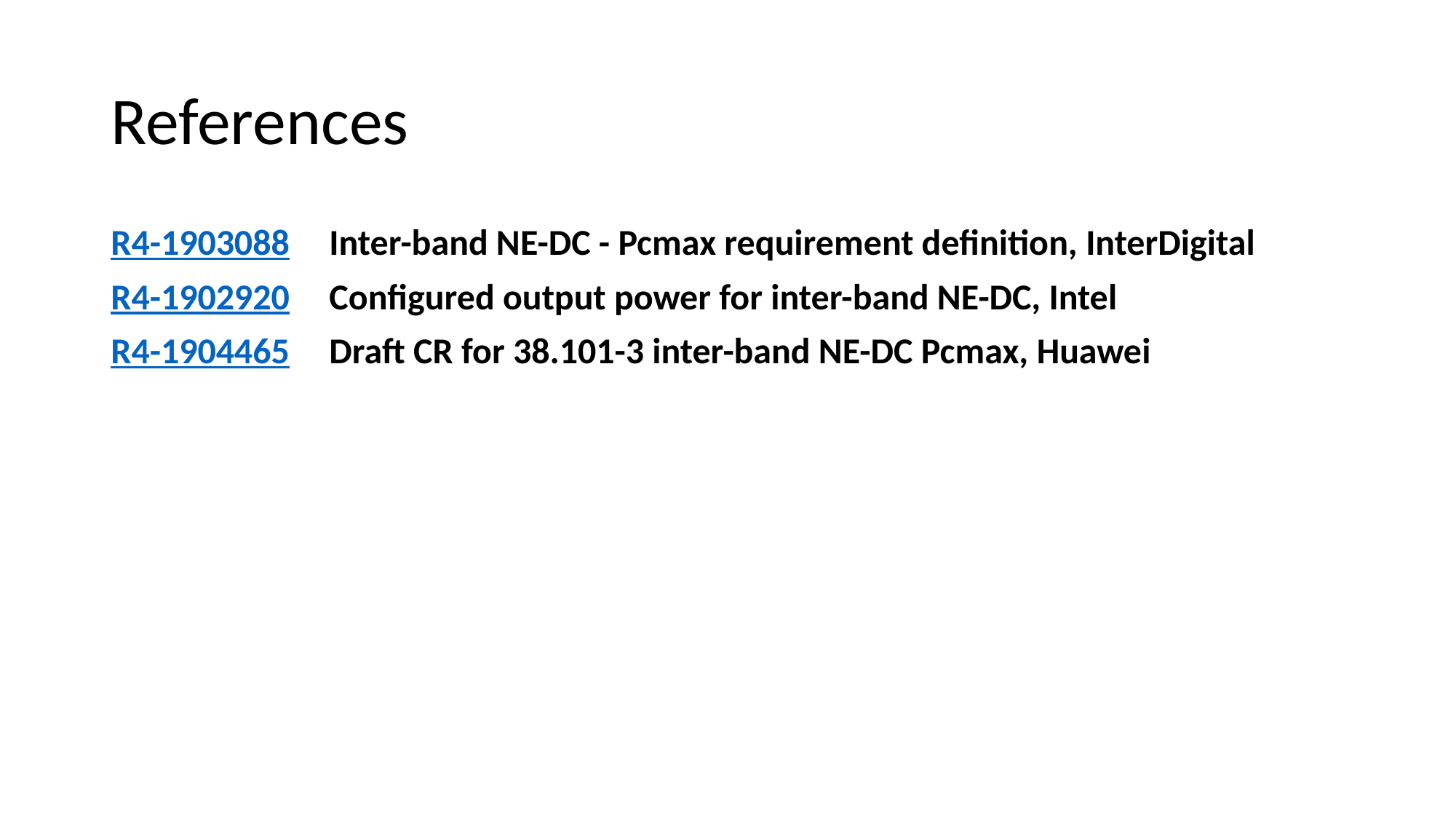

# References
R4-1903088	Inter-band NE-DC - Pcmax requirement definition, InterDigital
R4-1902920	Configured output power for inter-band NE-DC, Intel
R4-1904465	Draft CR for 38.101-3 inter-band NE-DC Pcmax, Huawei